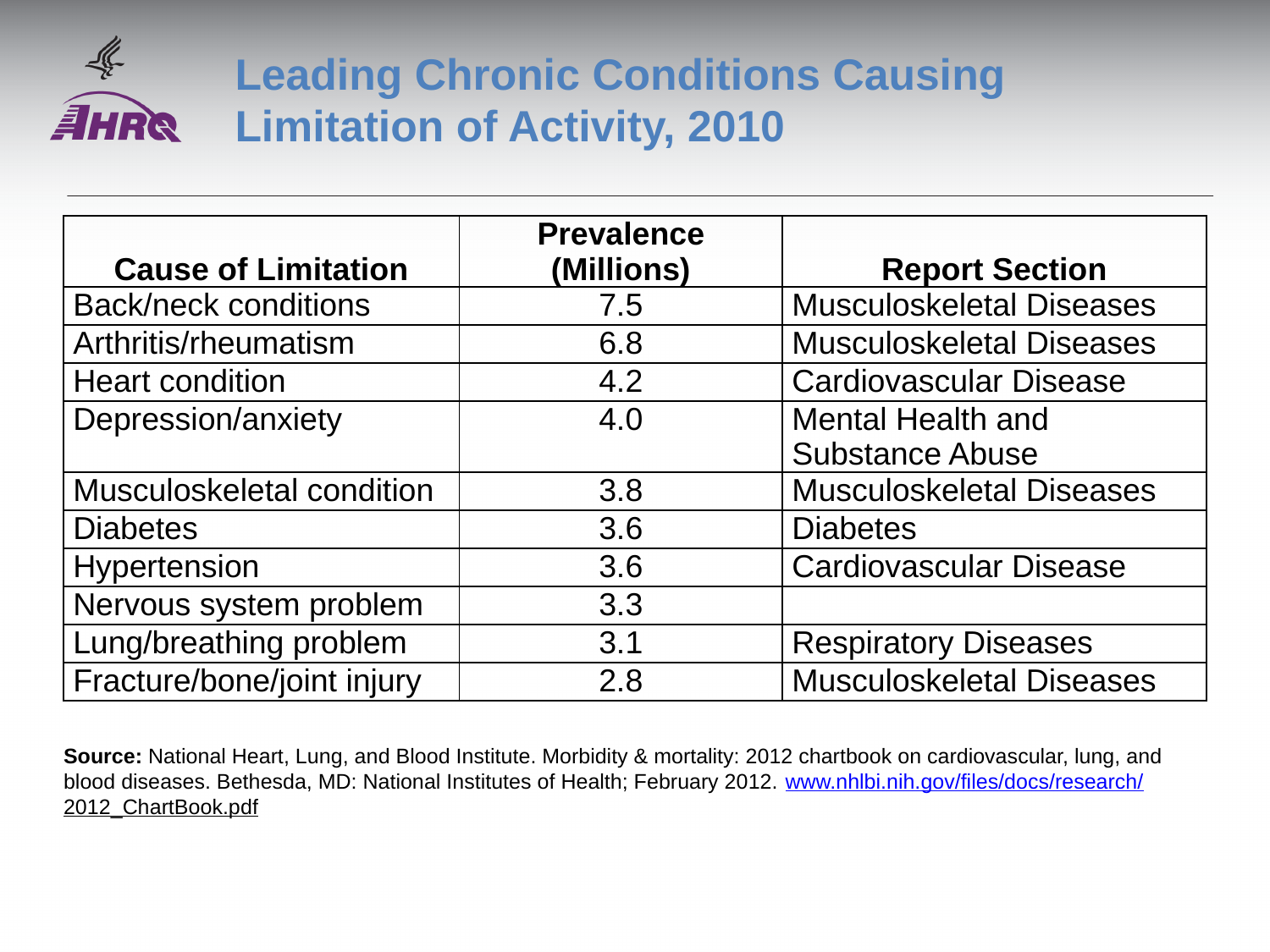

# Leading Chronic Conditions Causing Limitation of Activity, 2010
| Cause of Limitation | Prevalence (Millions) | Report Section |
| --- | --- | --- |
| Back/neck conditions | 7.5 | Musculoskeletal Diseases |
| Arthritis/rheumatism | 6.8 | Musculoskeletal Diseases |
| Heart condition | 4.2 | Cardiovascular Disease |
| Depression/anxiety | 4.0 | Mental Health and Substance Abuse |
| Musculoskeletal condition | 3.8 | Musculoskeletal Diseases |
| Diabetes | 3.6 | Diabetes |
| Hypertension | 3.6 | Cardiovascular Disease |
| Nervous system problem | 3.3 |  |
| Lung/breathing problem | 3.1 | Respiratory Diseases |
| Fracture/bone/joint injury | 2.8 | Musculoskeletal Diseases |
Source: National Heart, Lung, and Blood Institute. Morbidity & mortality: 2012 chartbook on cardiovascular, lung, and blood diseases. Bethesda, MD: National Institutes of Health; February 2012. www.nhlbi.nih.gov/files/docs/research/
2012_ChartBook.pdf